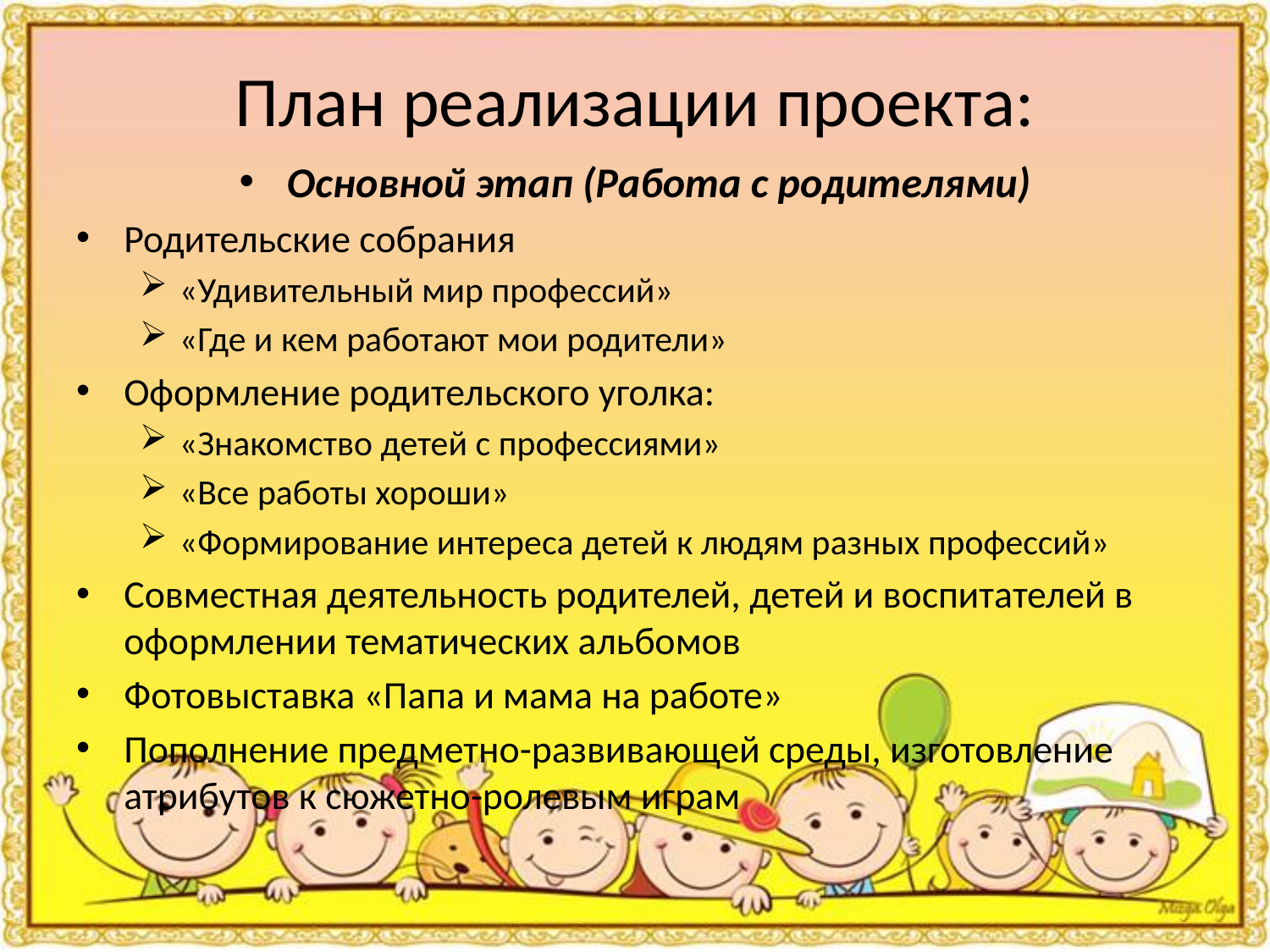

# План реализации проекта:
Основной этап (Работа с родителями)
Родительские собрания
«Удивительный мир профессий»
«Где и кем работают мои родители»
Оформление родительского уголка:
«Знакомство детей с профессиями»
«Все работы хороши»
«Формирование интереса детей к людям разных профессий»
Совместная деятельность родителей, детей и воспитателей в оформлении тематических альбомов
Фотовыставка «Папа и мама на работе»
Пополнение предметно-развивающей среды, изготовление атрибутов к сюжетно-ролевым играм